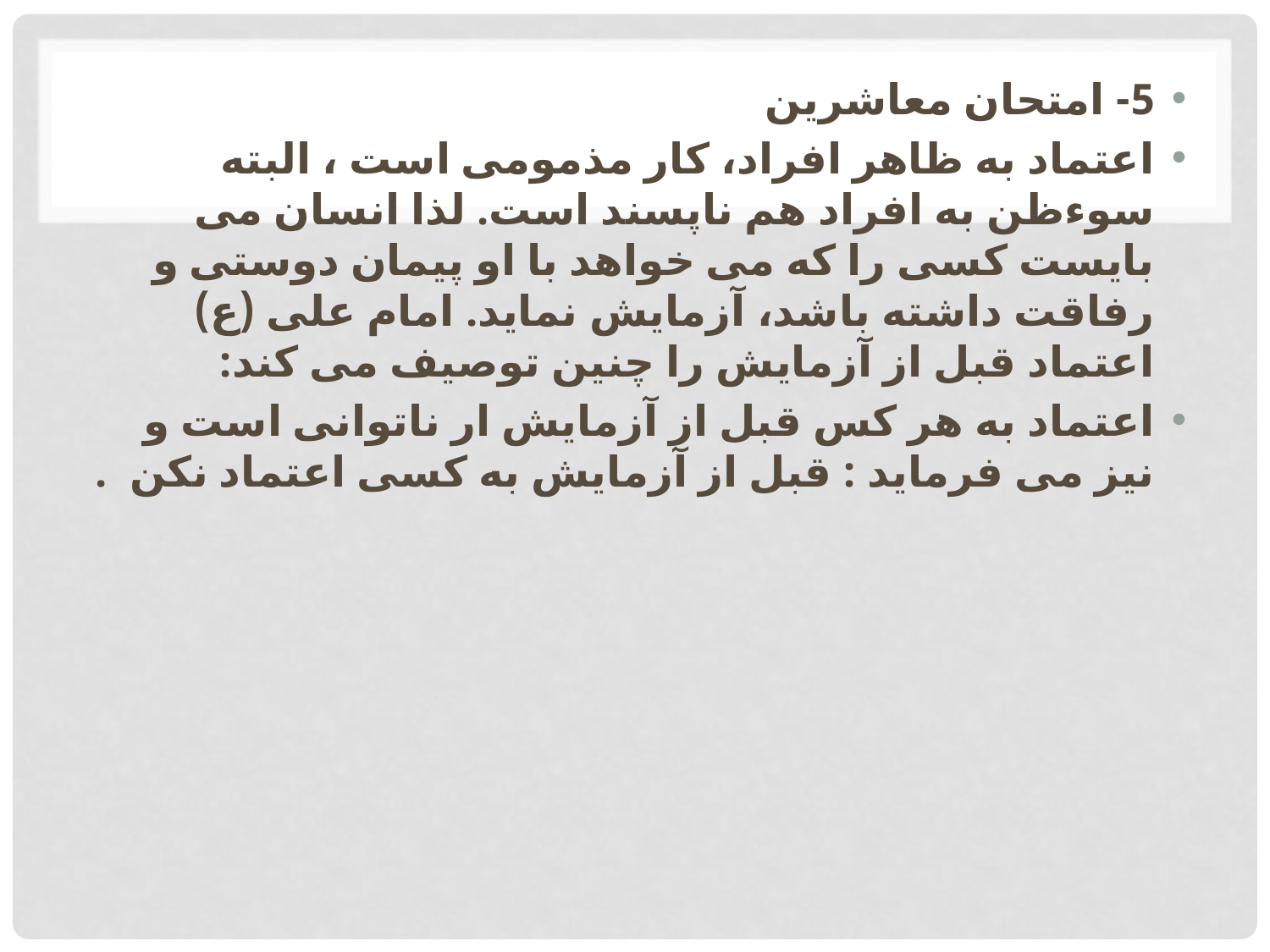

5- امتحان معاشرین
اعتماد به ظاهر افراد، کار مذمومی است ، البته سوءظن به افراد هم ناپسند است. لذا انسان می بایست کسی را که می خواهد با او پیمان دوستی و رفاقت داشته باشد، آزمایش نماید. امام علی (ع) اعتماد قبل از آزمایش را چنین توصیف می کند:
اعتماد به هر کس قبل از آزمایش ار ناتوانی است و نیز می فرماید : قبل از آزمایش به کسی اعتماد نکن  .